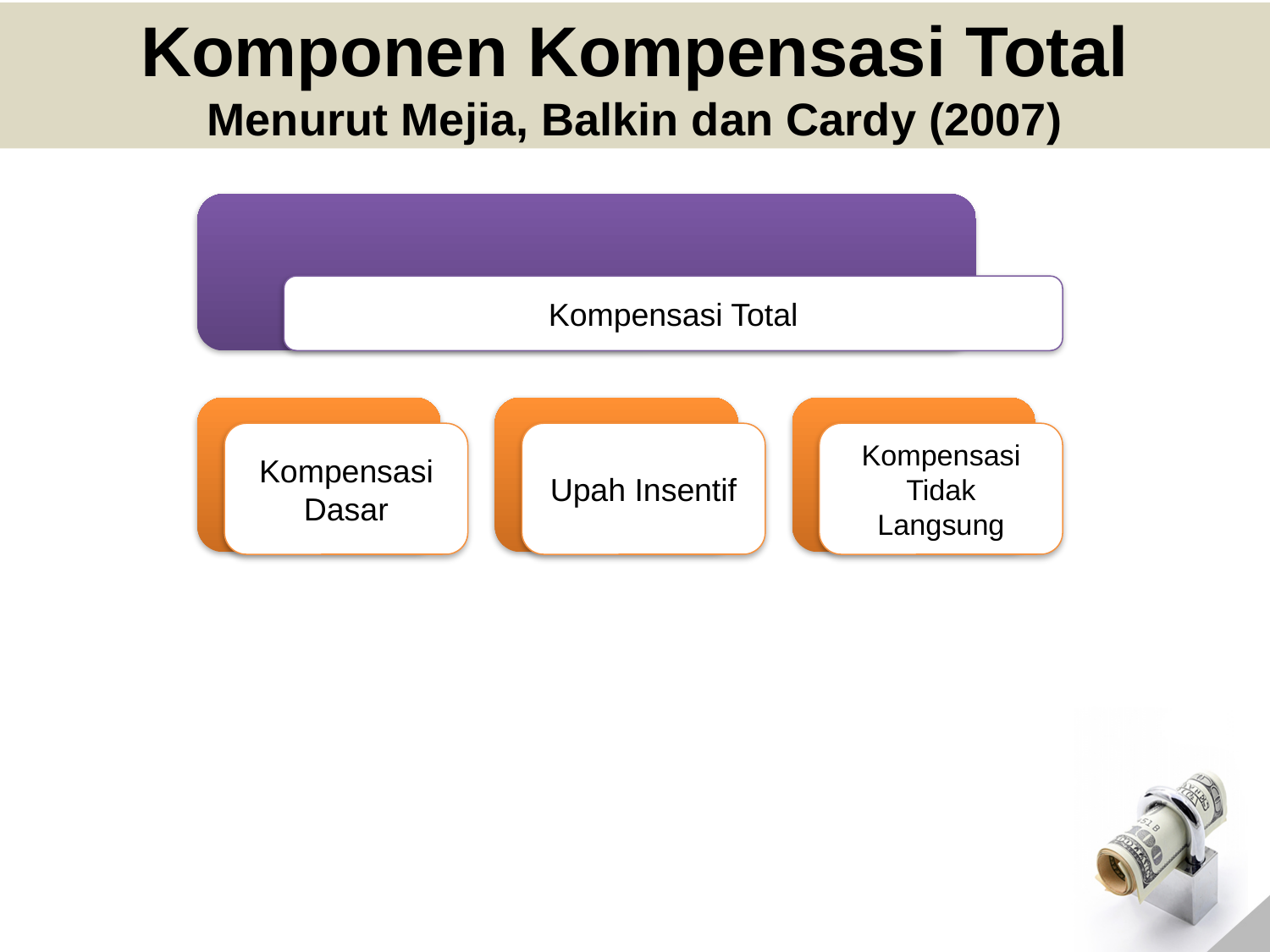

# Komponen Kompensasi Total Menurut Mejia, Balkin dan Cardy (2007)
Kompensasi Total
Kompensasi Dasar
Upah Insentif
Kompensasi Tidak Langsung